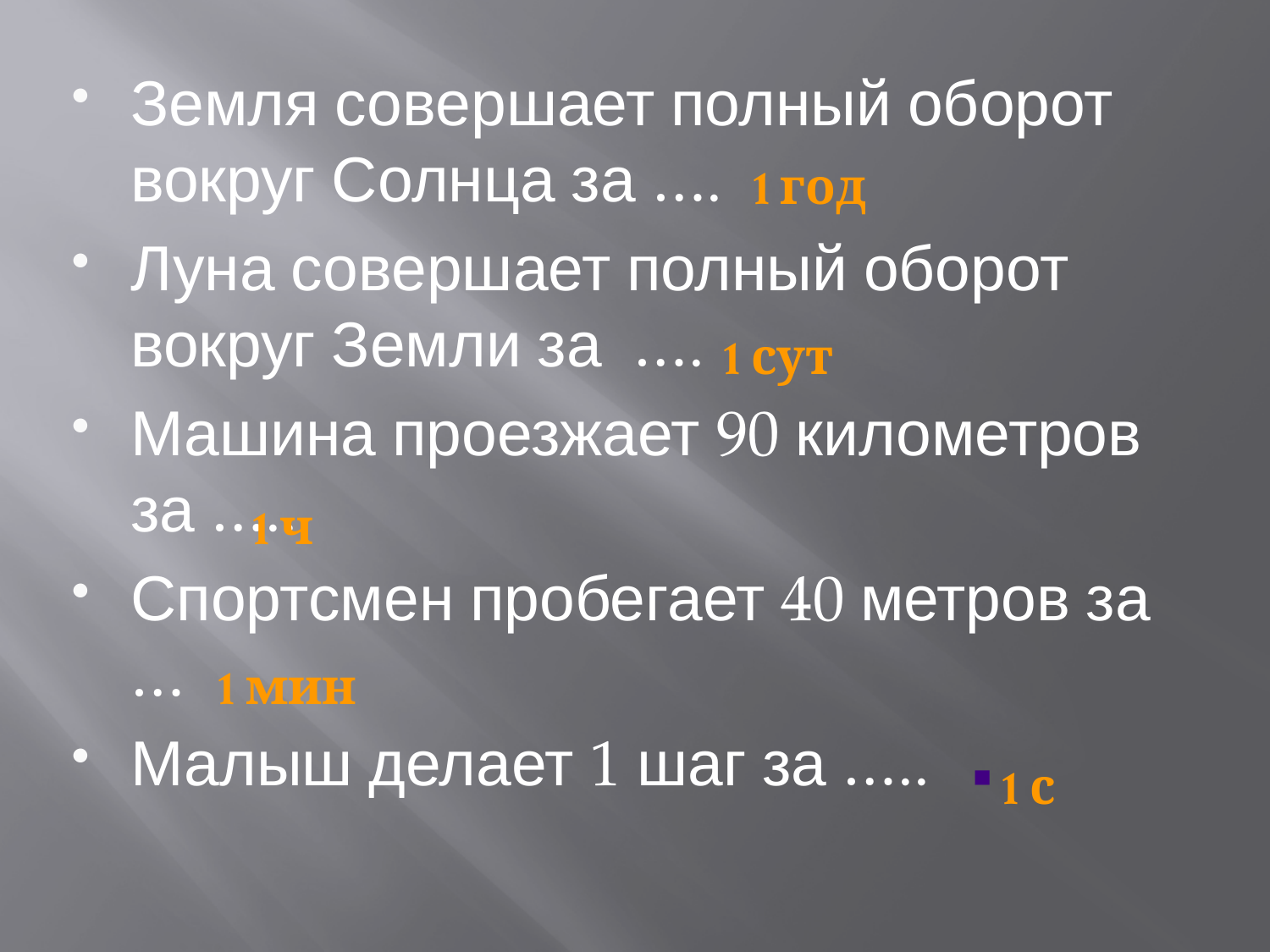

Земля совершает полный оборот вокруг Солнца за ….
Луна совершает полный оборот вокруг Земли за  ….
Машина проезжает 90 километров за …..
Спортсмен пробегает 40 метров за …
Малыш делает 1 шаг за …..
1 год
1 сут
1 ч
1 мин
1 с